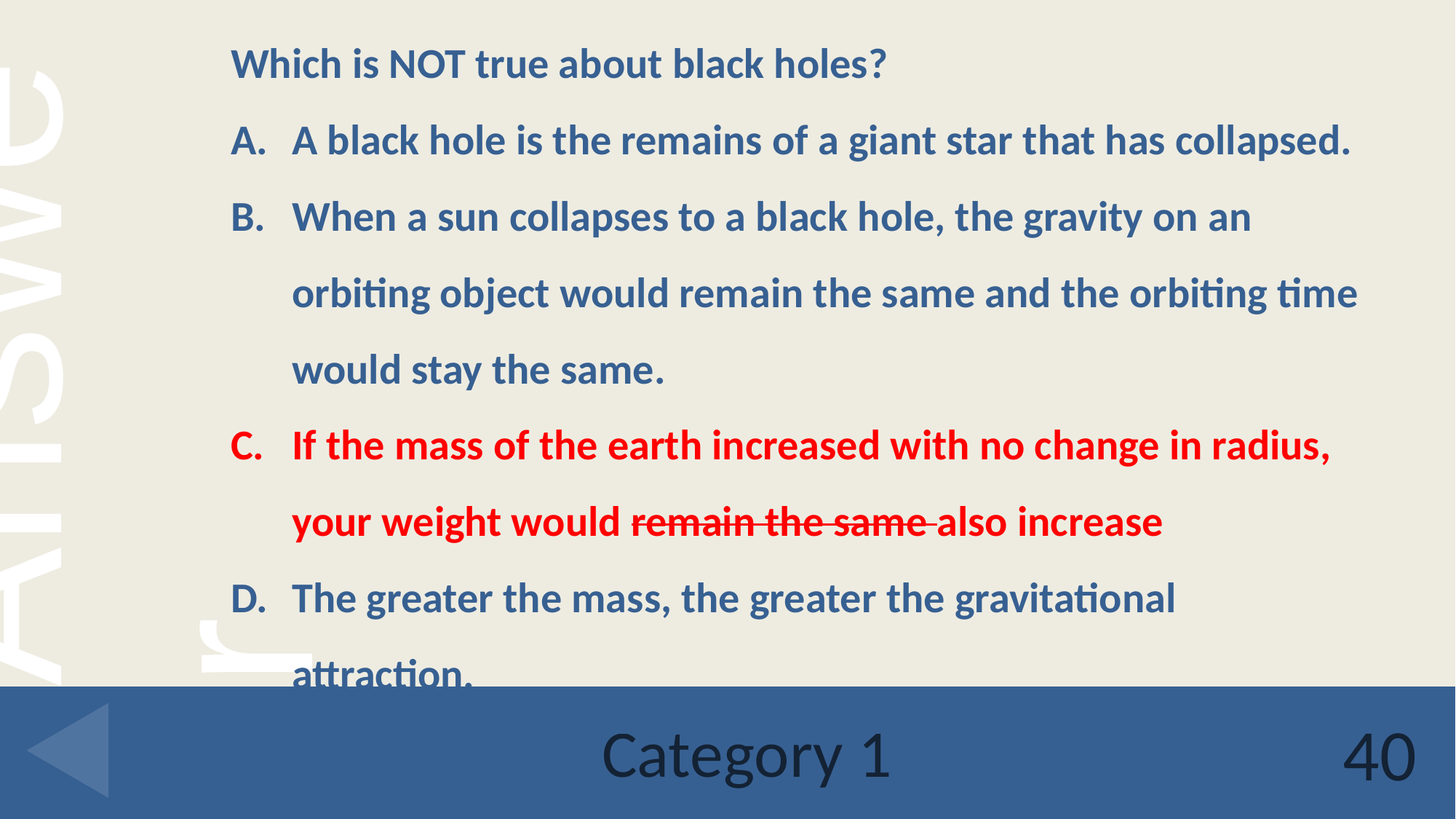

Which is NOT true about black holes?
A black hole is the remains of a giant star that has collapsed.
When a sun collapses to a black hole, the gravity on an orbiting object would remain the same and the orbiting time would stay the same.
If the mass of the earth increased with no change in radius, your weight would remain the same also increase
The greater the mass, the greater the gravitational attraction.

# Category 1
40